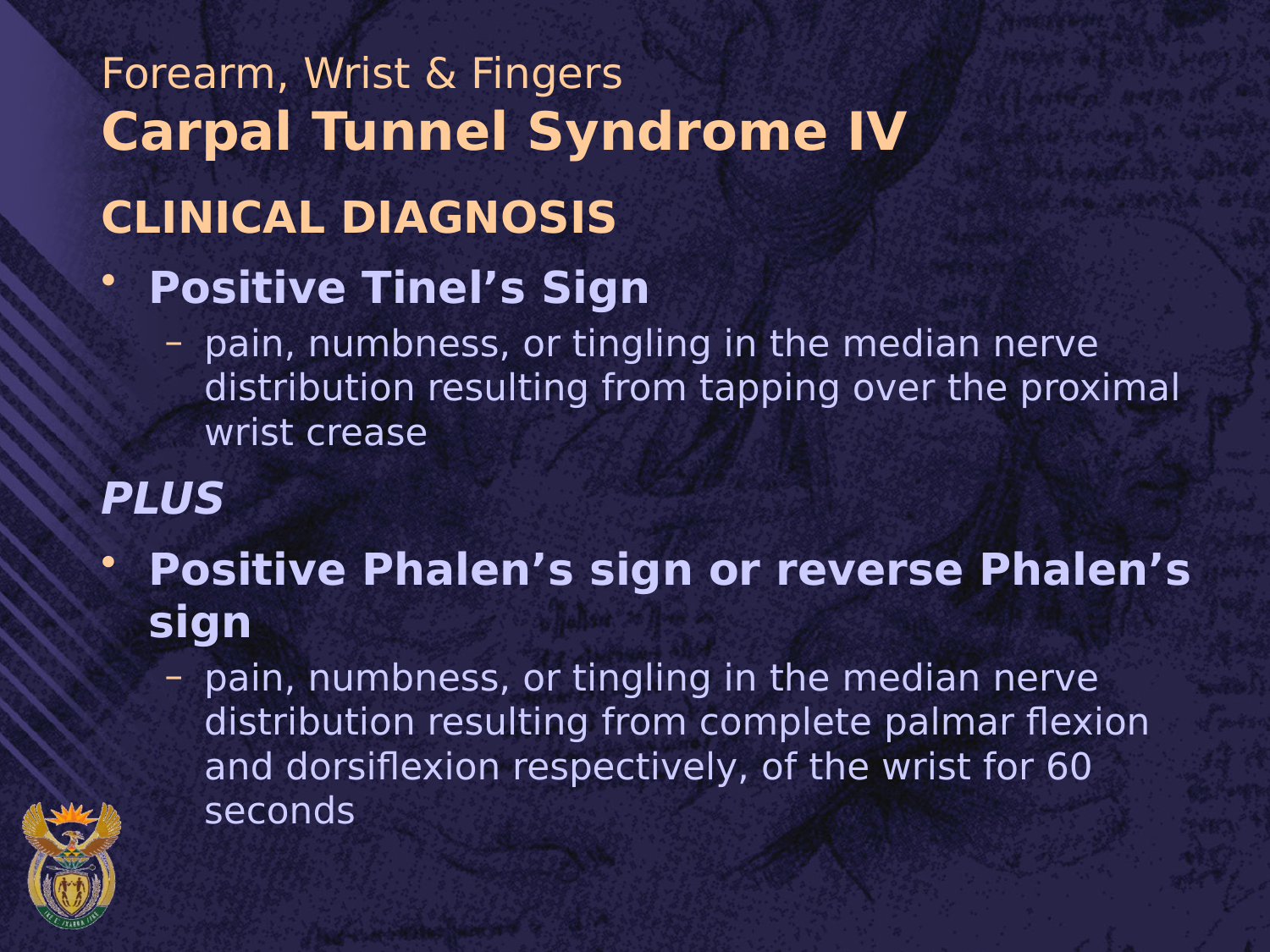

# Forearm, Wrist & Fingers Carpal Tunnel Syndrome IV
CLINICAL DIAGNOSIS
Positive Tinel’s Sign
pain, numbness, or tingling in the median nerve distribution resulting from tapping over the proximal wrist crease
PLUS
Positive Phalen’s sign or reverse Phalen’s sign
pain, numbness, or tingling in the median nerve distribution resulting from complete palmar flexion and dorsiflexion respectively, of the wrist for 60 seconds